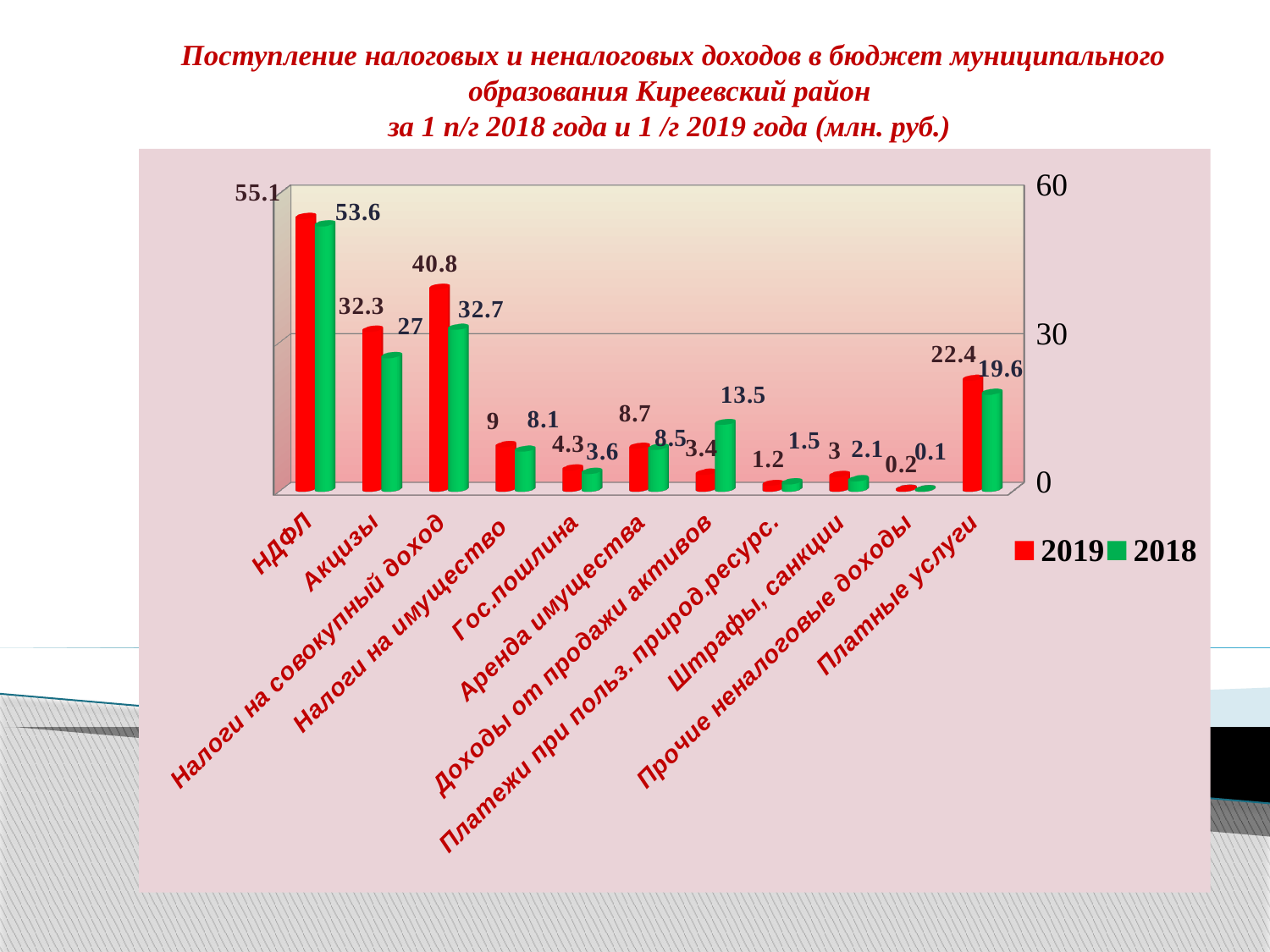

# Поступление налоговых и неналоговых доходов в бюджет муниципального образования Киреевский район за 1 п/г 2018 года и 1 /г 2019 года (млн. руб.)

[unsupported chart]